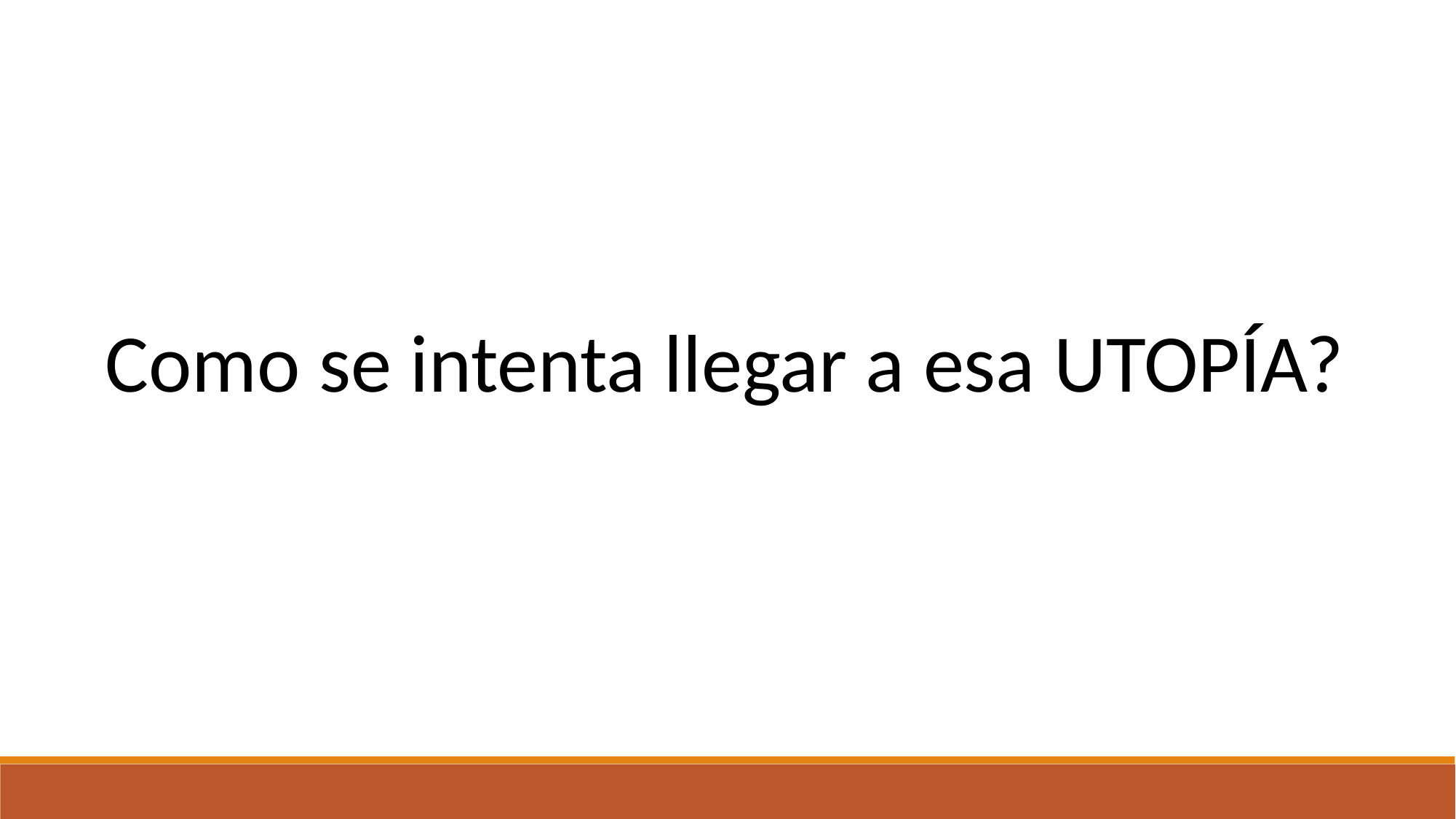

Como se intenta llegar a esa UTOPÍA?